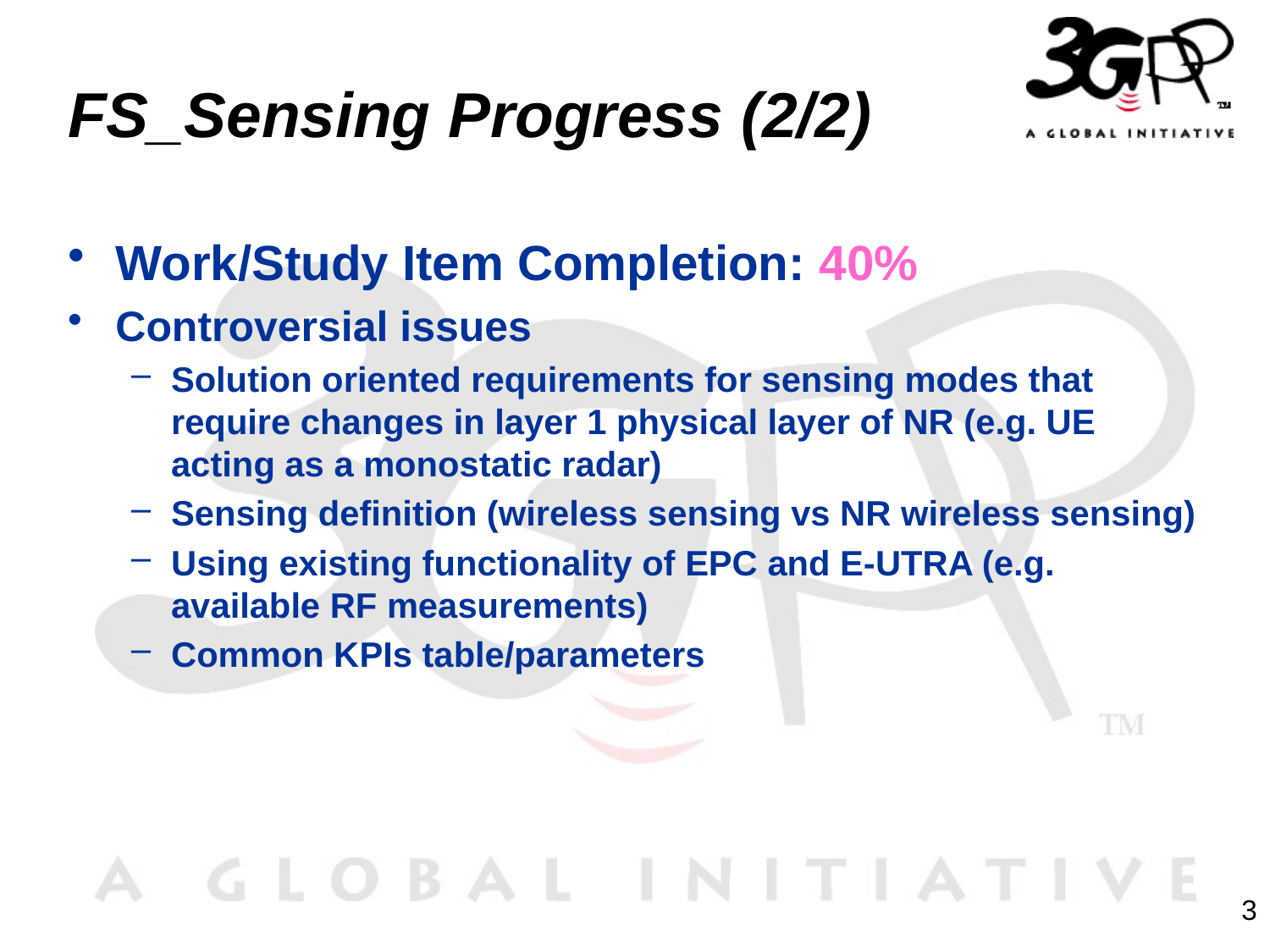

# FS_Sensing Progress (2/2)

Work/Study Item Completion: 40%
Controversial issues
Solution oriented requirements for sensing modes that require changes in layer 1 physical layer of NR (e.g. UE acting as a monostatic radar)
Sensing definition (wireless sensing vs NR wireless sensing)
Using existing functionality of EPC and E-UTRA (e.g. available RF measurements)
Common KPIs table/parameters

3